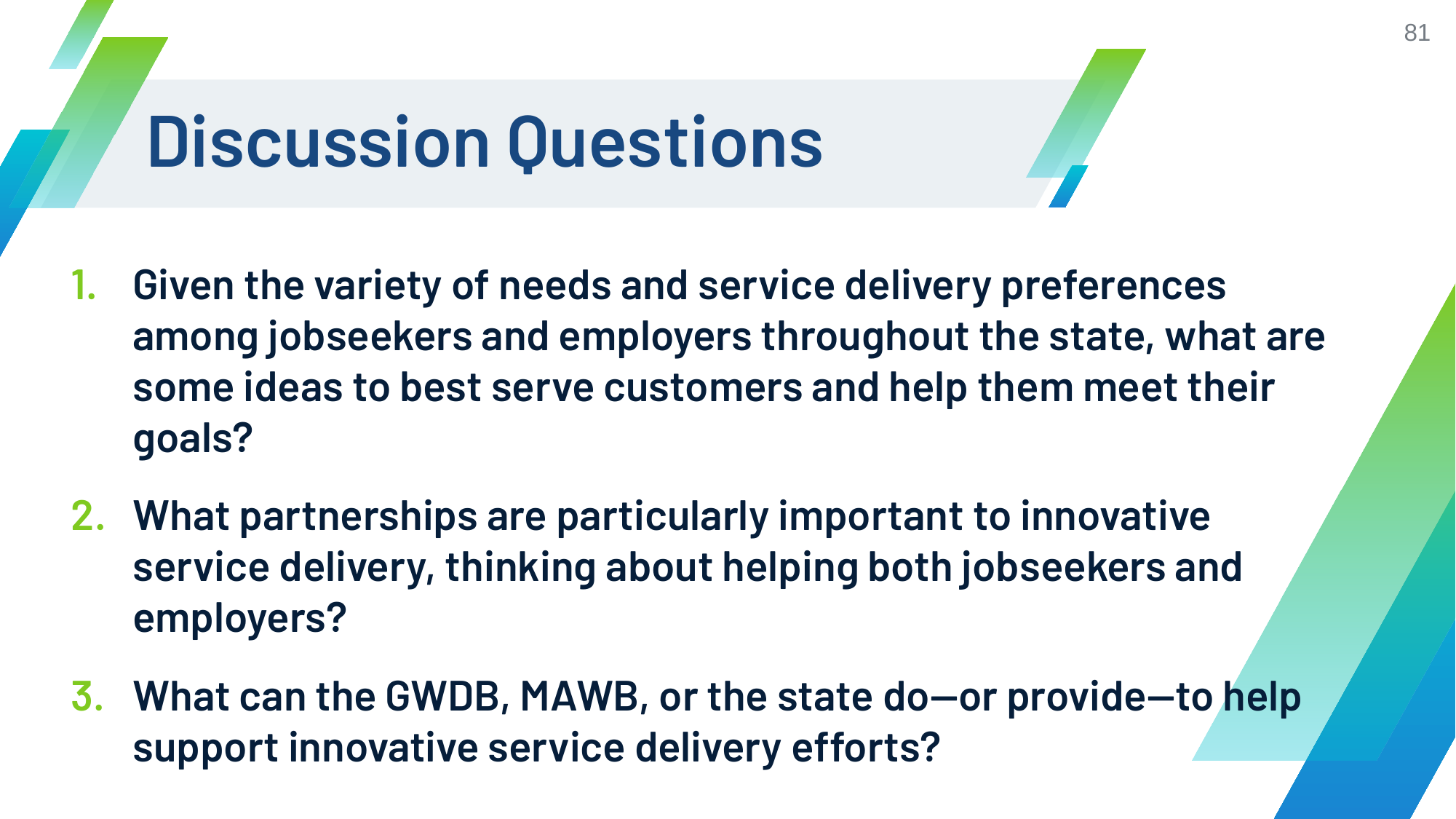

81
# Discussion Questions
Given the variety of needs and service delivery preferences among jobseekers and employers throughout the state, what are some ideas to best serve customers and help them meet their goals?
What partnerships are particularly important to innovative service delivery, thinking about helping both jobseekers and employers?
What can the GWDB, MAWB, or the state do—or provide—to help support innovative service delivery efforts?